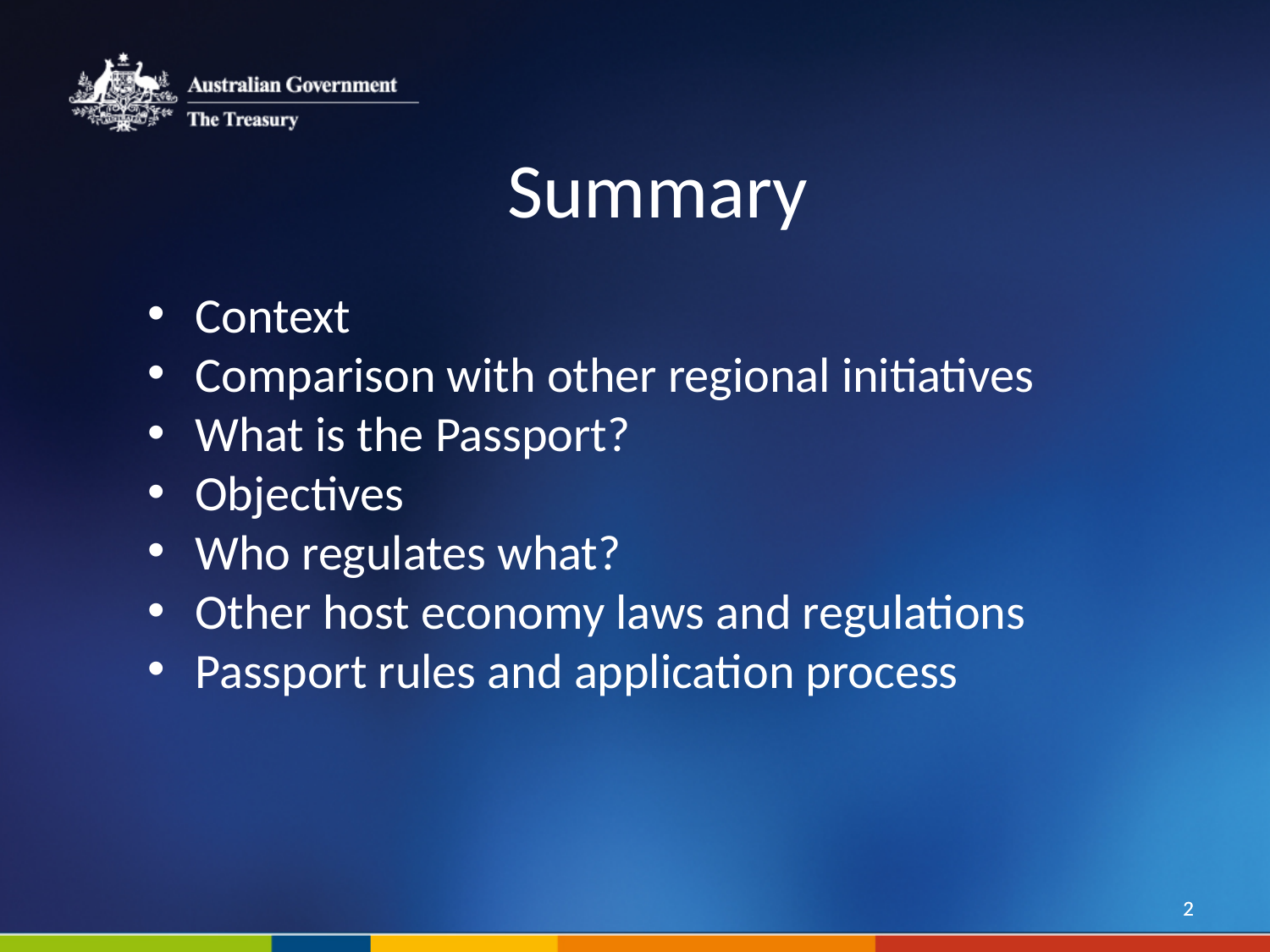

Summary
Context
Comparison with other regional initiatives
What is the Passport?
Objectives
Who regulates what?
Other host economy laws and regulations
Passport rules and application process

2
2